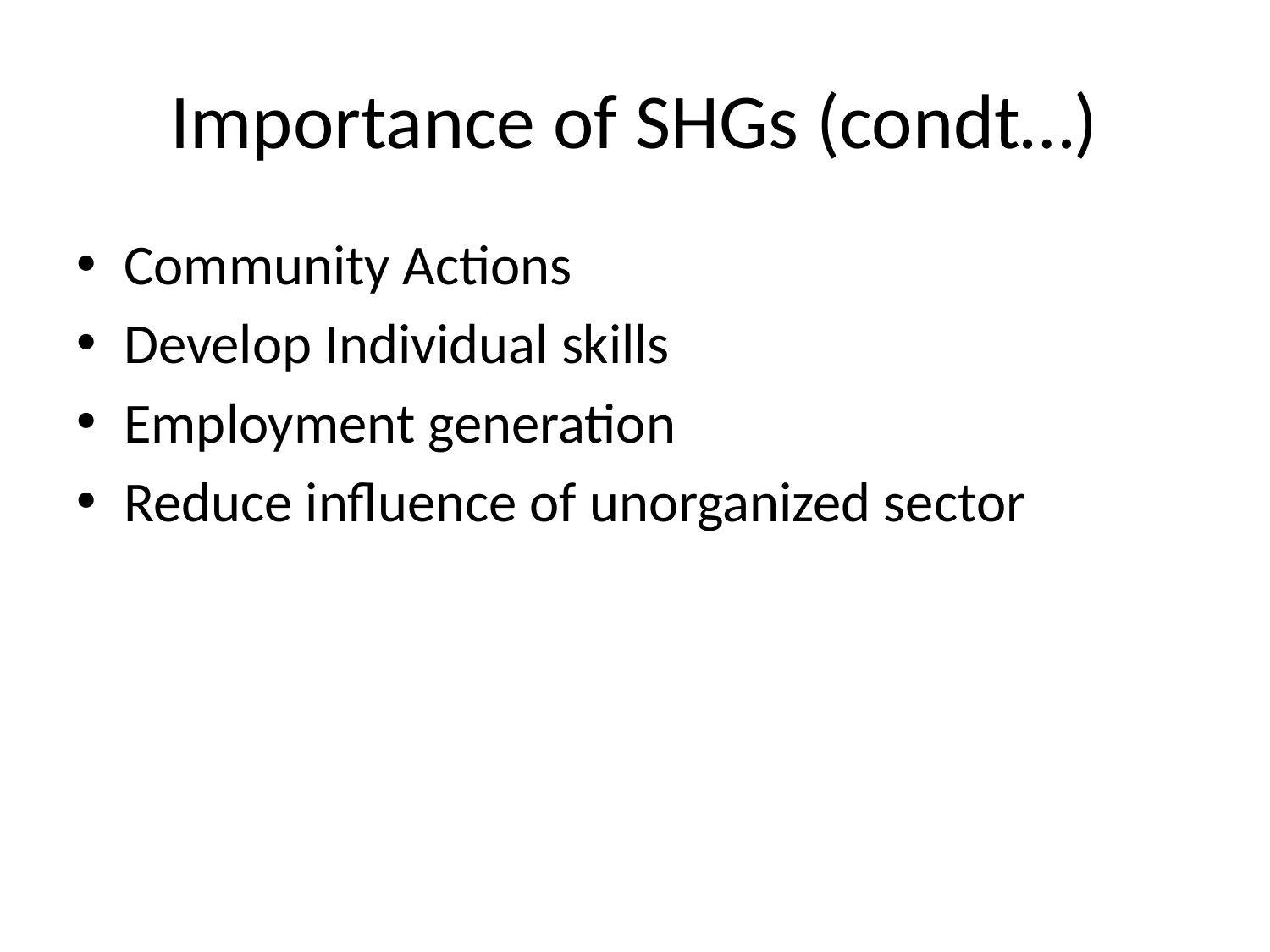

# Importance of SHGs (condt…)
Community Actions
Develop Individual skills
Employment generation
Reduce influence of unorganized sector